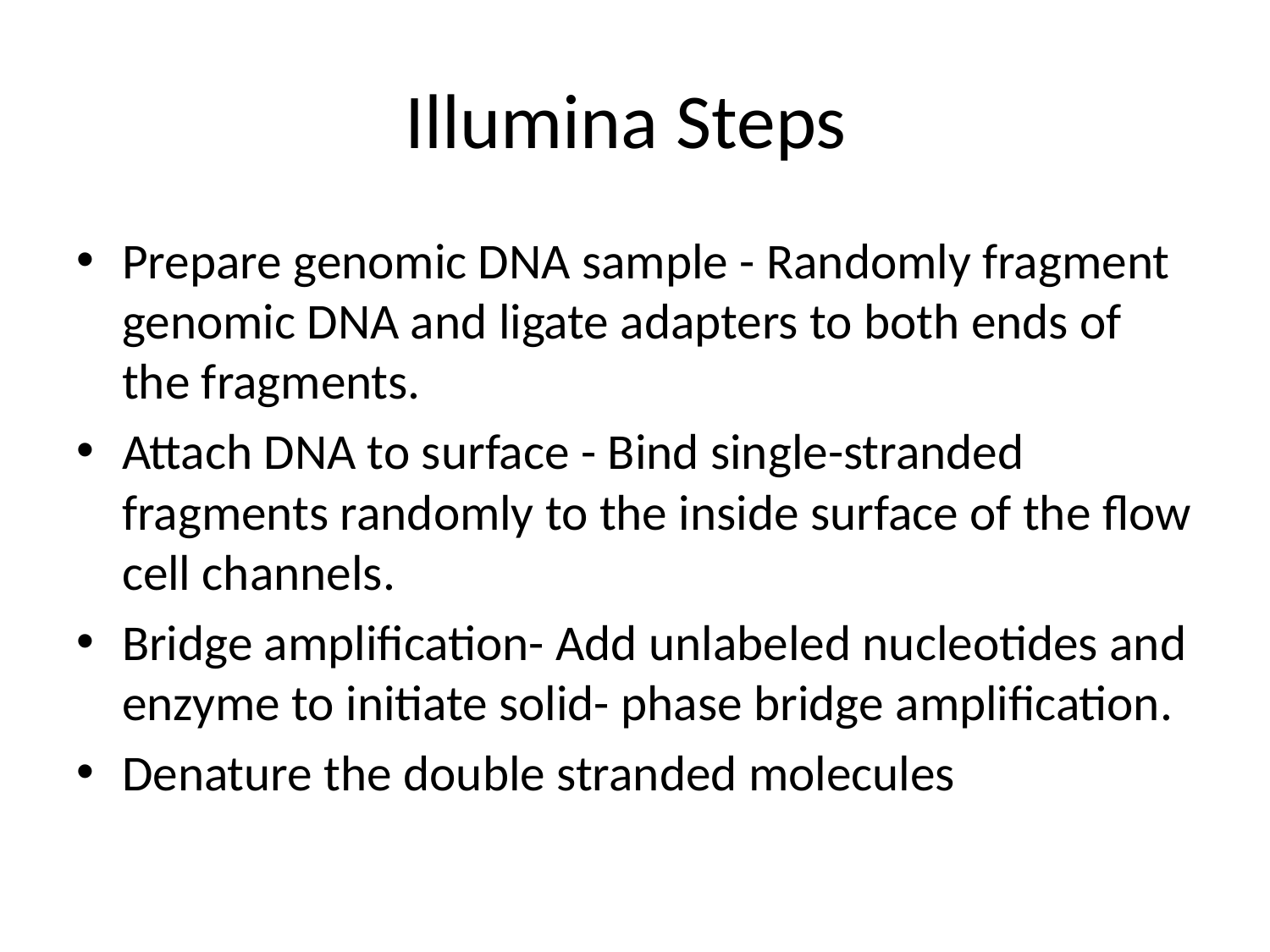

# Illumina Steps
Prepare genomic DNA sample - Randomly fragment genomic DNA and ligate adapters to both ends of the fragments.
Attach DNA to surface - Bind single-stranded fragments randomly to the inside surface of the flow cell channels.
Bridge amplification- Add unlabeled nucleotides and enzyme to initiate solid- phase bridge amplification.
Denature the double stranded molecules